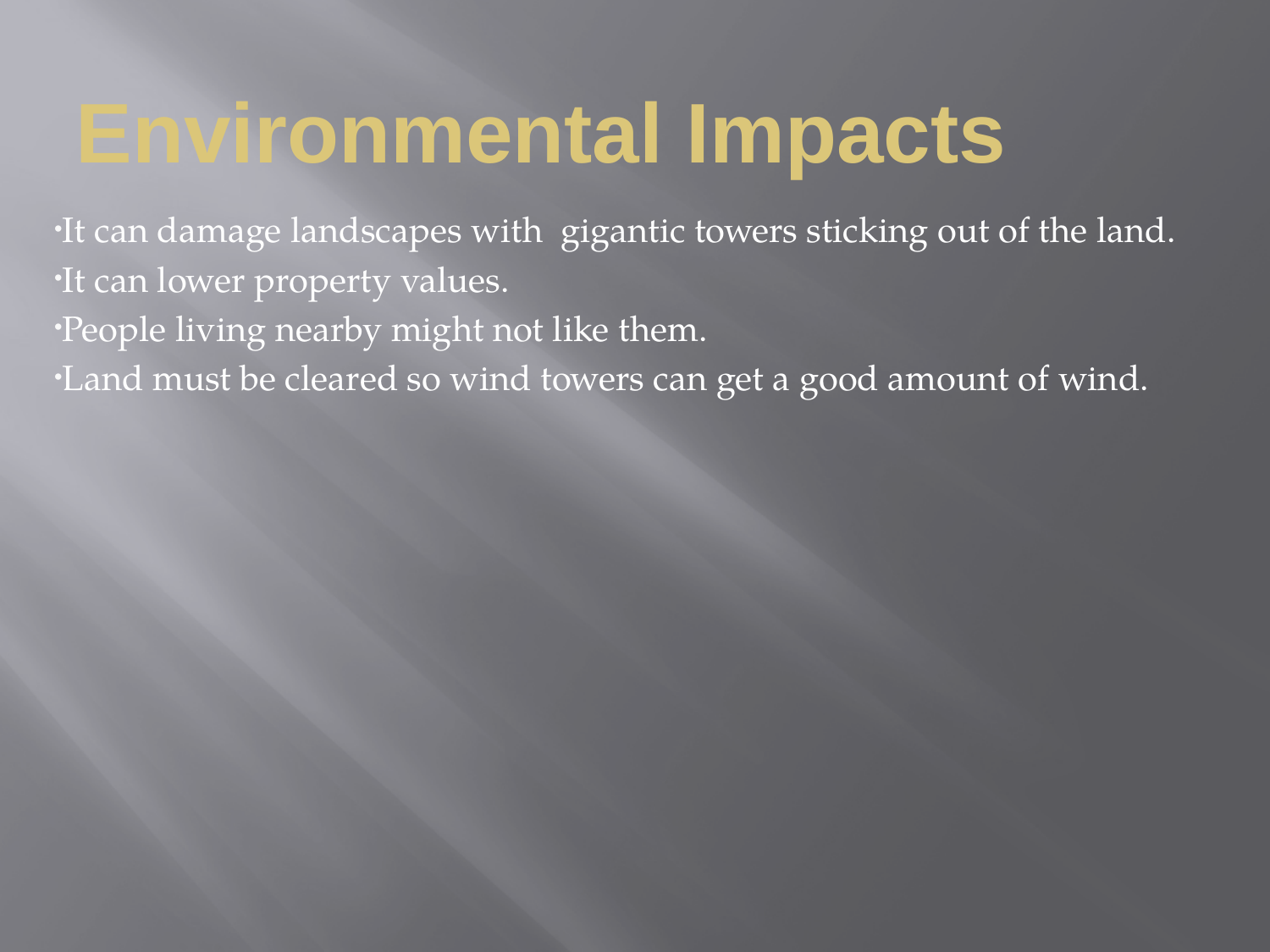

# Environmental Impacts
It can damage landscapes with  gigantic towers sticking out of the land.
It can lower property values.
People living nearby might not like them.
Land must be cleared so wind towers can get a good amount of wind.